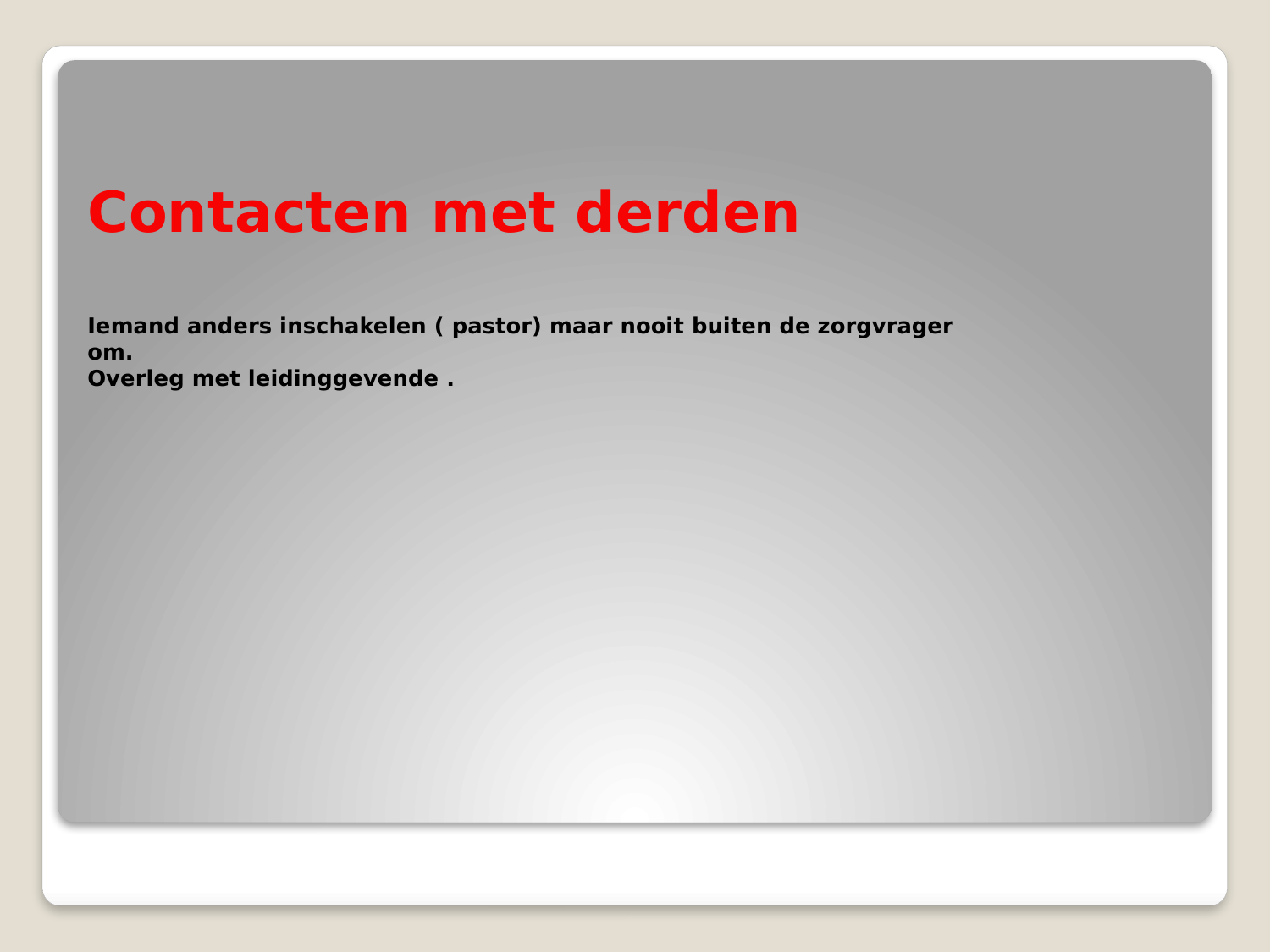

# Contacten met derden Iemand anders inschakelen ( pastor) maar nooit buiten de zorgvrager om. Overleg met leidinggevende .